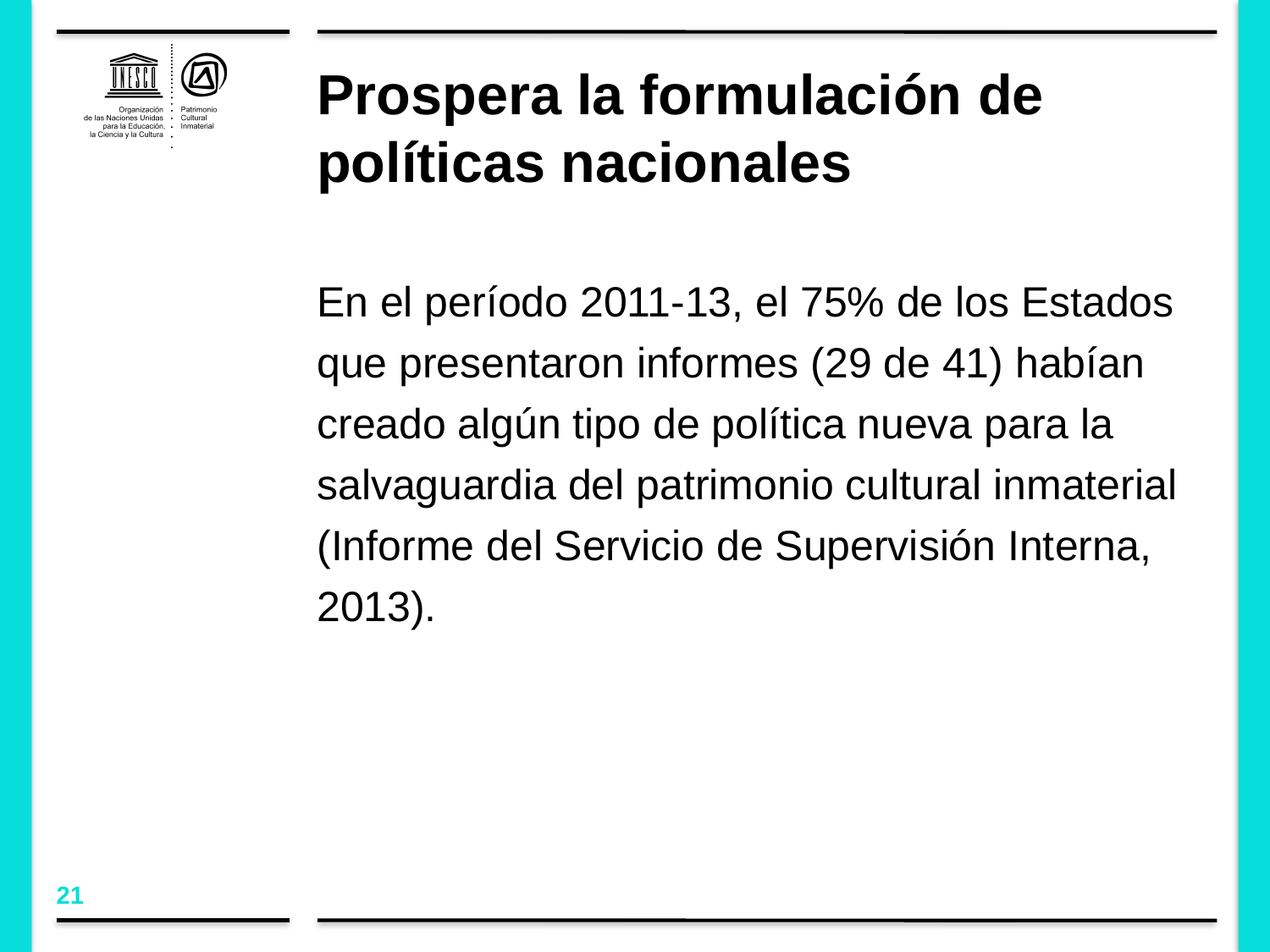

# Prospera la formulación de políticas nacionales
En el período 2011-13, el 75% de los Estados que presentaron informes (29 de 41) habían creado algún tipo de política nueva para la salvaguardia del patrimonio cultural inmaterial (Informe del Servicio de Supervisión Interna, 2013).